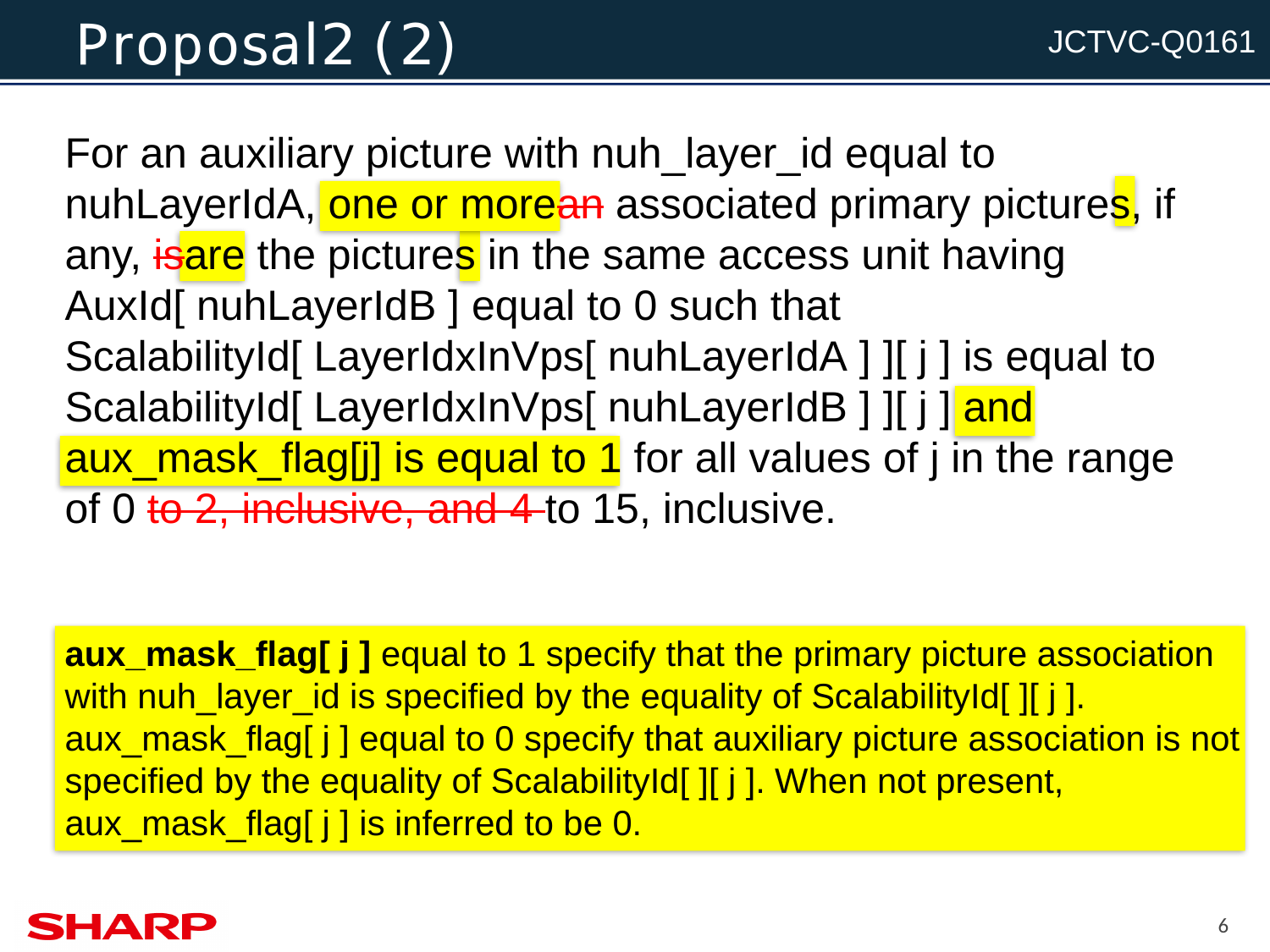

# Proposal2 (2)
For an auxiliary picture with nuh_layer_id equal to nuhLayerIdA, one or morean associated primary pictures, if any, isare the pictures in the same access unit having AuxId[ nuhLayerIdB ] equal to 0 such that ScalabilityId[ LayerIdxInVps[ nuhLayerIdA ] ][ j ] is equal to ScalabilityId[ LayerIdxInVps[ nuhLayerIdB ] ][ j ] and aux_mask_flag[j] is equal to 1 for all values of j in the range of 0 to 2, inclusive, and 4 to 15, inclusive.

aux_mask_flag[ j ] equal to 1 specify that the primary picture association with nuh_layer_id is specified by the equality of ScalabilityId[ ][ j ]. aux_mask_flag[ j ] equal to 0 specify that auxiliary picture association is not specified by the equality of ScalabilityId[ ][ j ]. When not present, aux_mask_flag[ j ] is inferred to be 0.

6